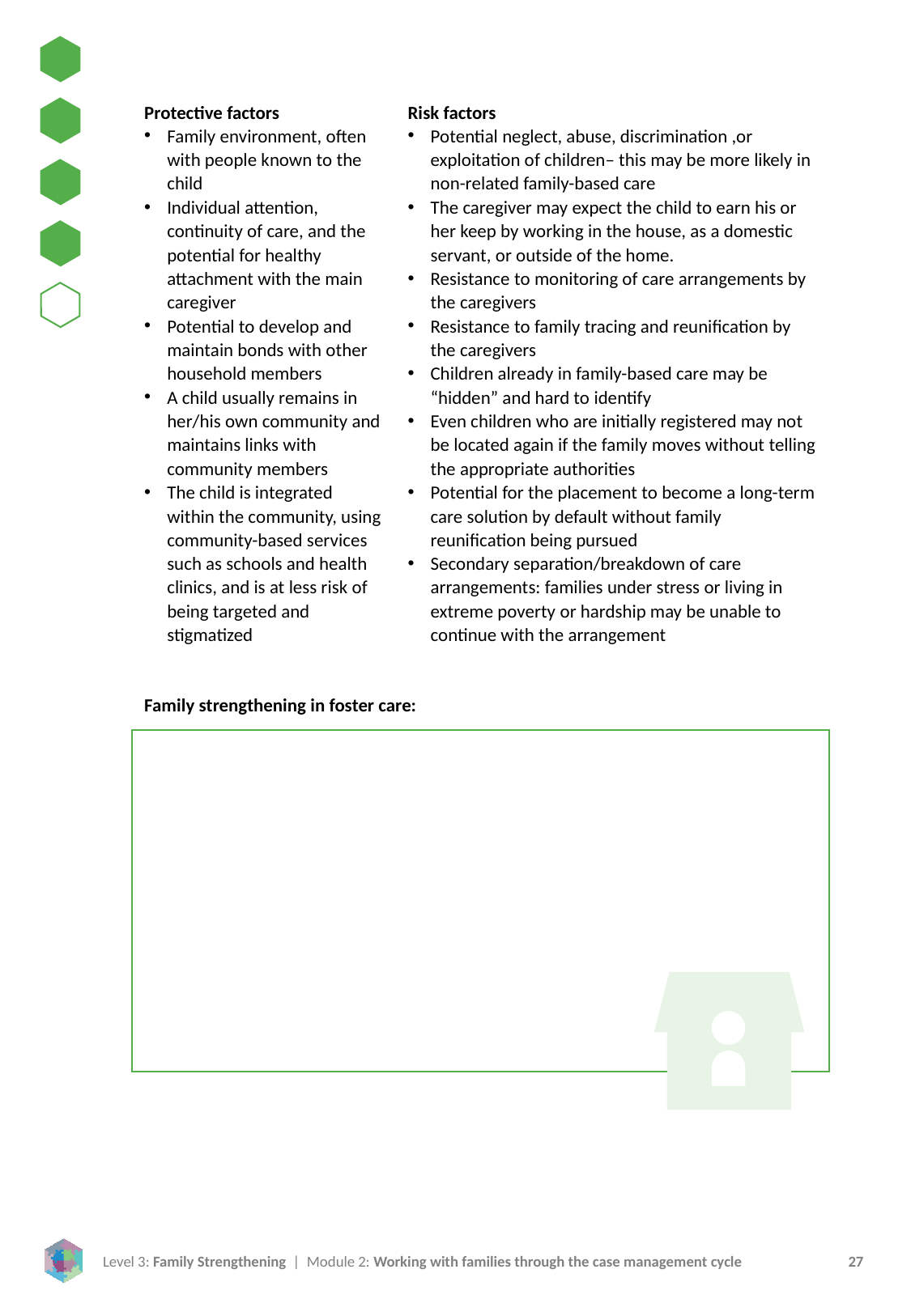

Protective factors
Family environment, often with people known to the child
Individual attention, continuity of care, and the potential for healthy attachment with the main caregiver
Potential to develop and maintain bonds with other household members
A child usually remains in her/his own community and maintains links with community members
The child is integrated within the community, using community-based services such as schools and health clinics, and is at less risk of being targeted and stigmatized
Risk factors
Potential neglect, abuse, discrimination ,or exploitation of children– this may be more likely in non-related family-based care
The caregiver may expect the child to earn his or her keep by working in the house, as a domestic servant, or outside of the home.
Resistance to monitoring of care arrangements by the caregivers
Resistance to family tracing and reunification by the caregivers
Children already in family-based care may be “hidden” and hard to identify
Even children who are initially registered may not be located again if the family moves without telling the appropriate authorities
Potential for the placement to become a long-term care solution by default without family reunification being pursued
Secondary separation/breakdown of care arrangements: families under stress or living in extreme poverty or hardship may be unable to continue with the arrangement

Family strengthening in foster care: